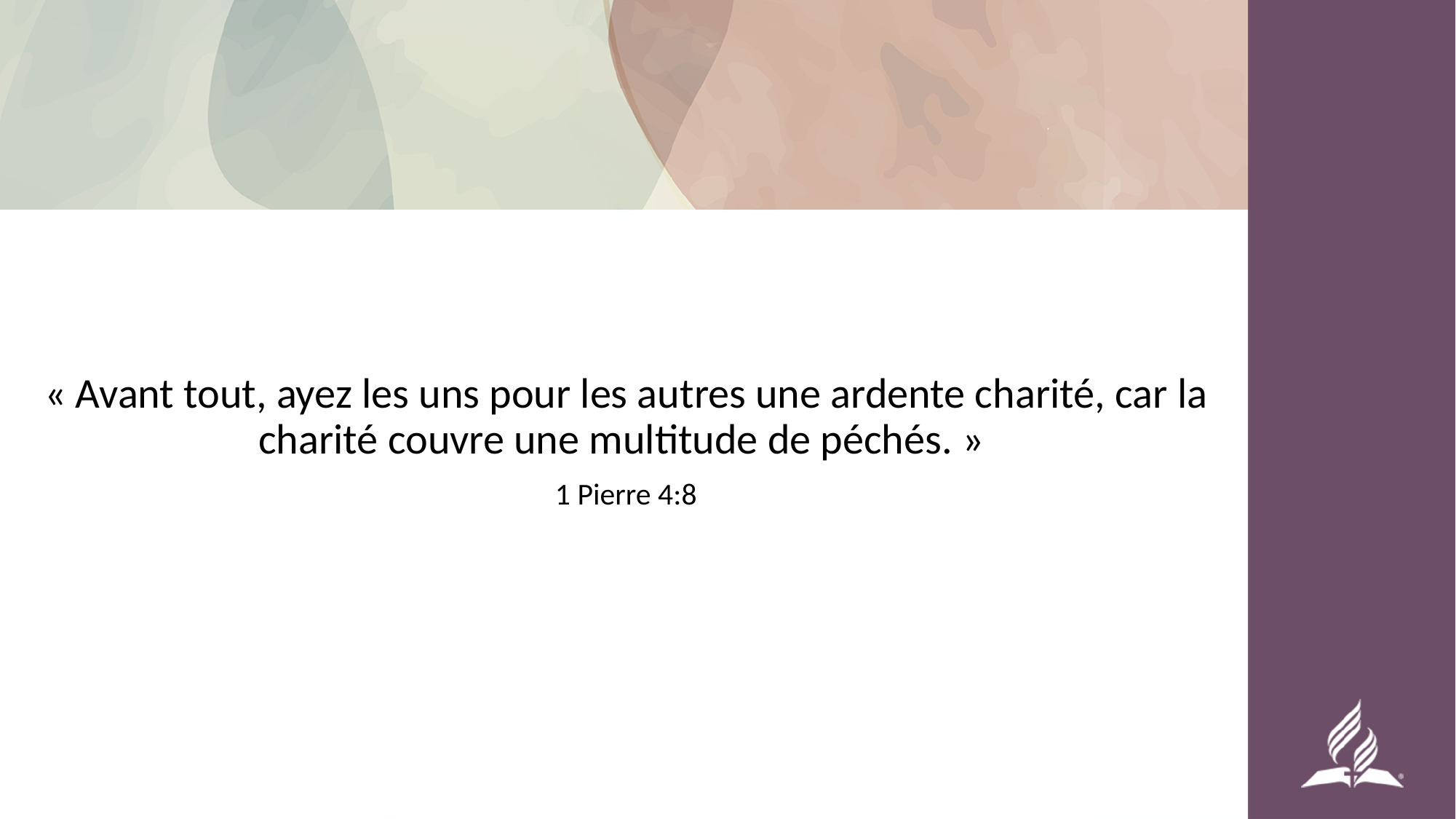

#

« Avant tout, ayez les uns pour les autres une ardente charité, car la charité couvre une multitude de péchés. »
1 Pierre 4:8